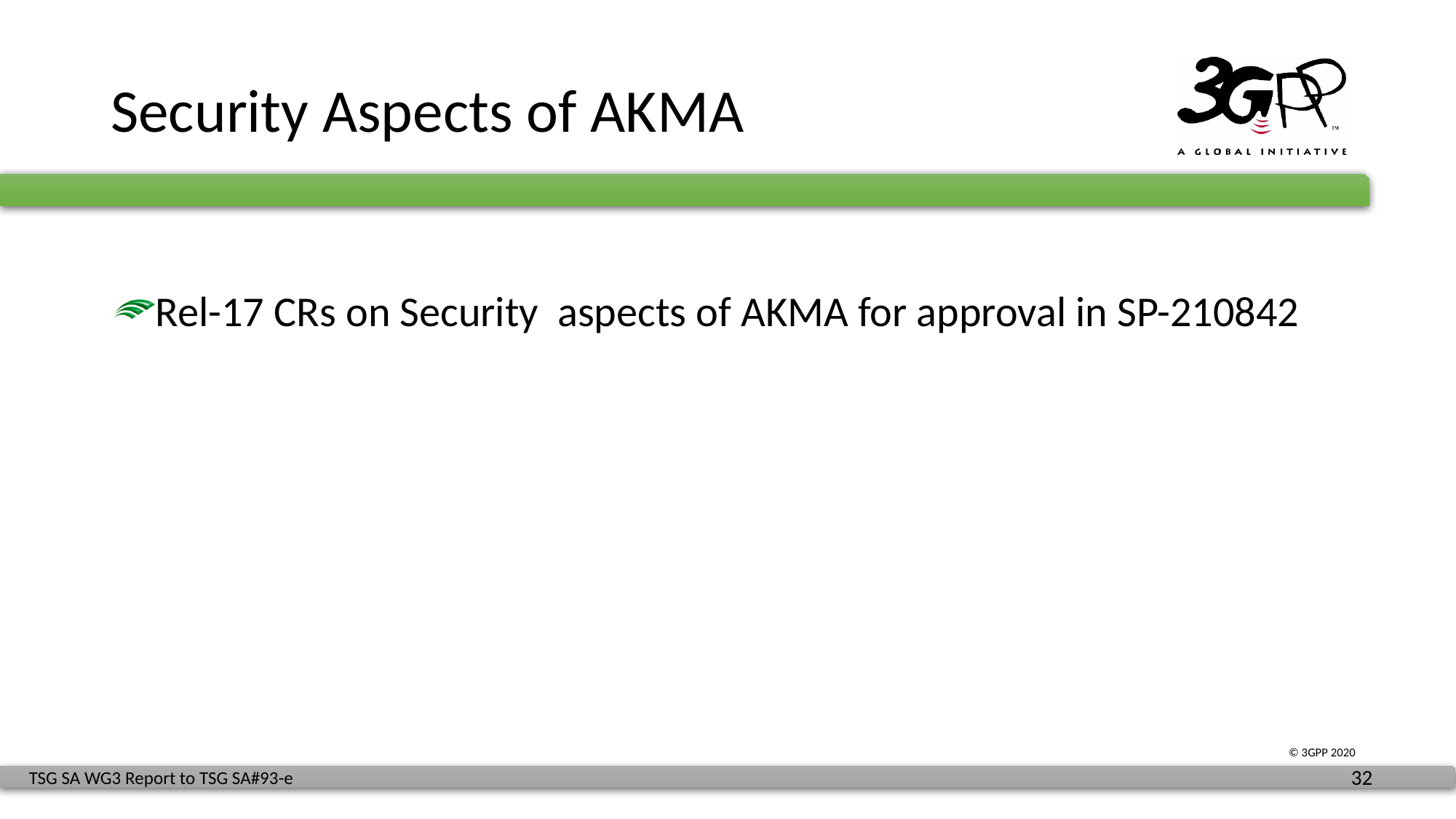

# Security Aspects of AKMA

Rel-17 CRs on Security  aspects of AKMA for approval in SP-210842